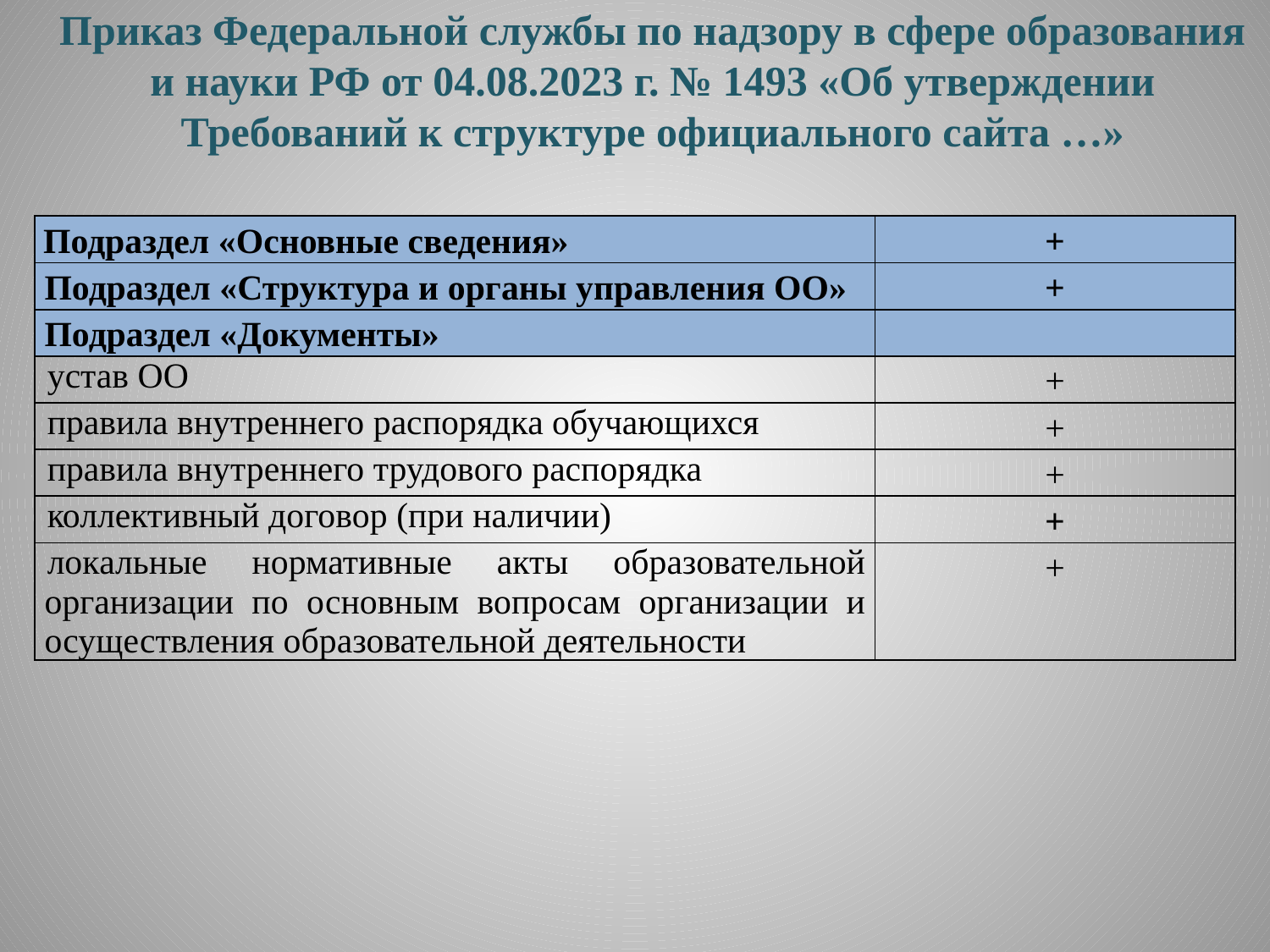

# Приказ Федеральной службы по надзору в сфере образования и науки РФ от 04.08.2023 г. № 1493 «Об утверждении Требований к структуре официального сайта …»
| Подраздел «Основные сведения» | + |
| --- | --- |
| Подраздел «Структура и органы управления ОО» | + |
| Подраздел «Документы» |  |
| устав ОО | + |
| правила внутреннего распорядка обучающихся | + |
| правила внутреннего трудового распорядка | + |
| коллективный договор (при наличии) | + |
| локальные нормативные акты образовательной организации по основным вопросам организации и осуществления образовательной деятельности | + |